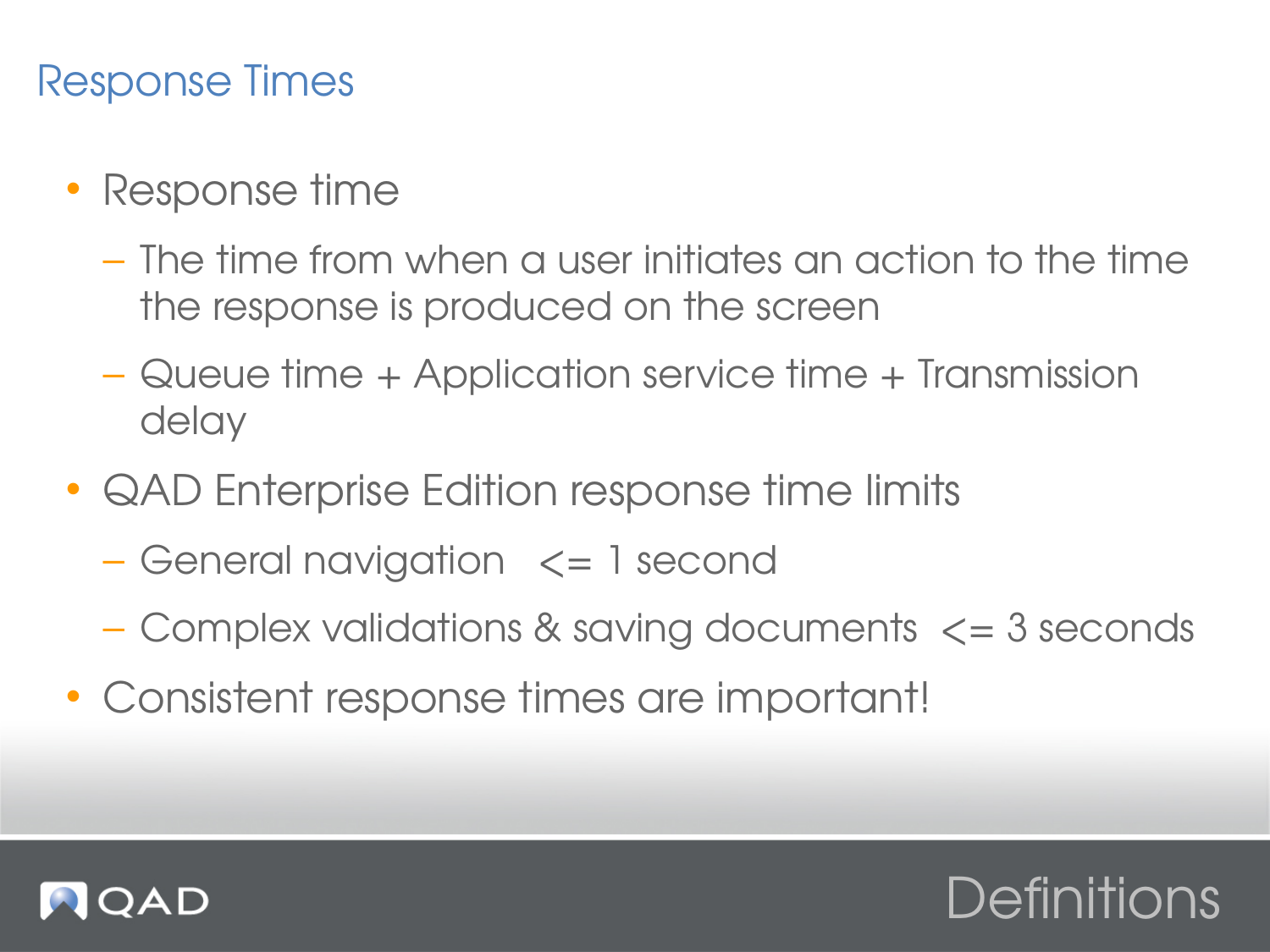

Response Times
Response time
The time from when a user initiates an action to the time the response is produced on the screen
Queue time + Application service time + Transmission delay
QAD Enterprise Edition response time limits
General navigation   <= 1 second
Complex validations & saving documents  <= 3 seconds
Consistent response times are important!
# Definitions